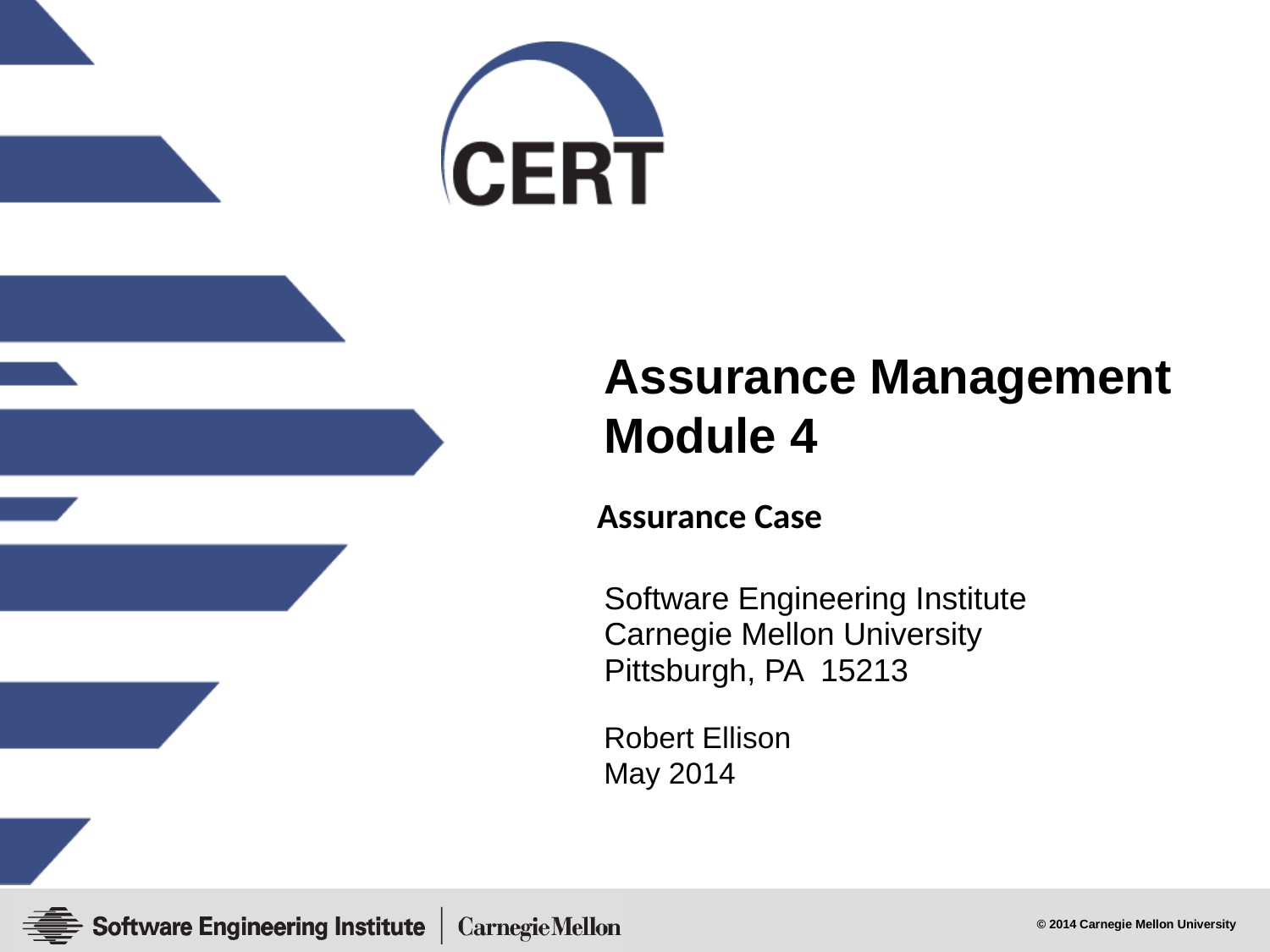

Assurance Management
Module 4
Assurance Case
Robert Ellison
May 2014